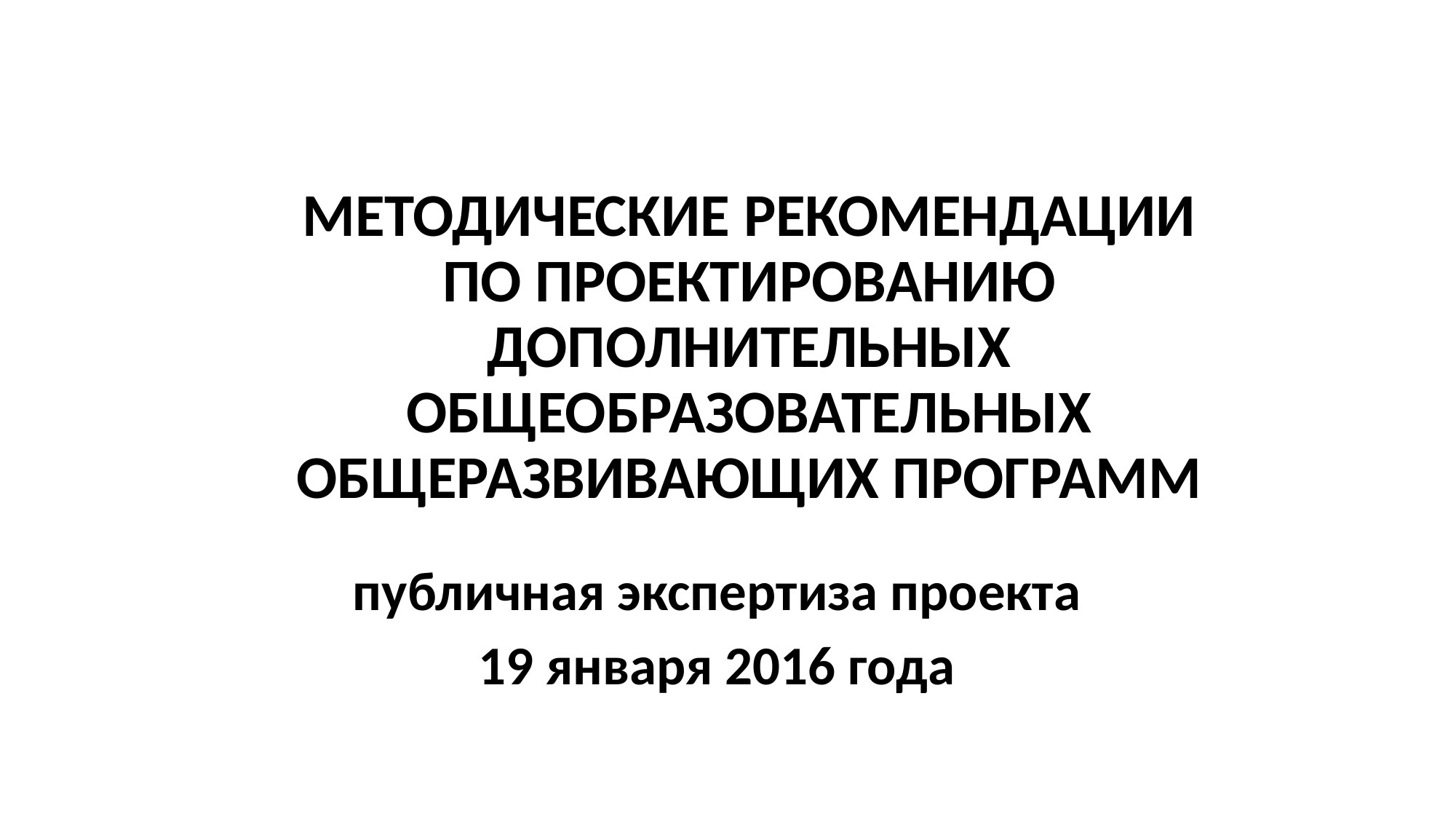

# МЕТОДИЧЕСКИЕ РЕКОМЕНДАЦИИ ПО ПРОЕКТИРОВАНИЮ ДОПОЛНИТЕЛЬНЫХ ОБЩЕОБРАЗОВАТЕЛЬНЫХ ОБЩЕРАЗВИВАЮЩИХ ПРОГРАММ
публичная экспертиза проекта
19 января 2016 года